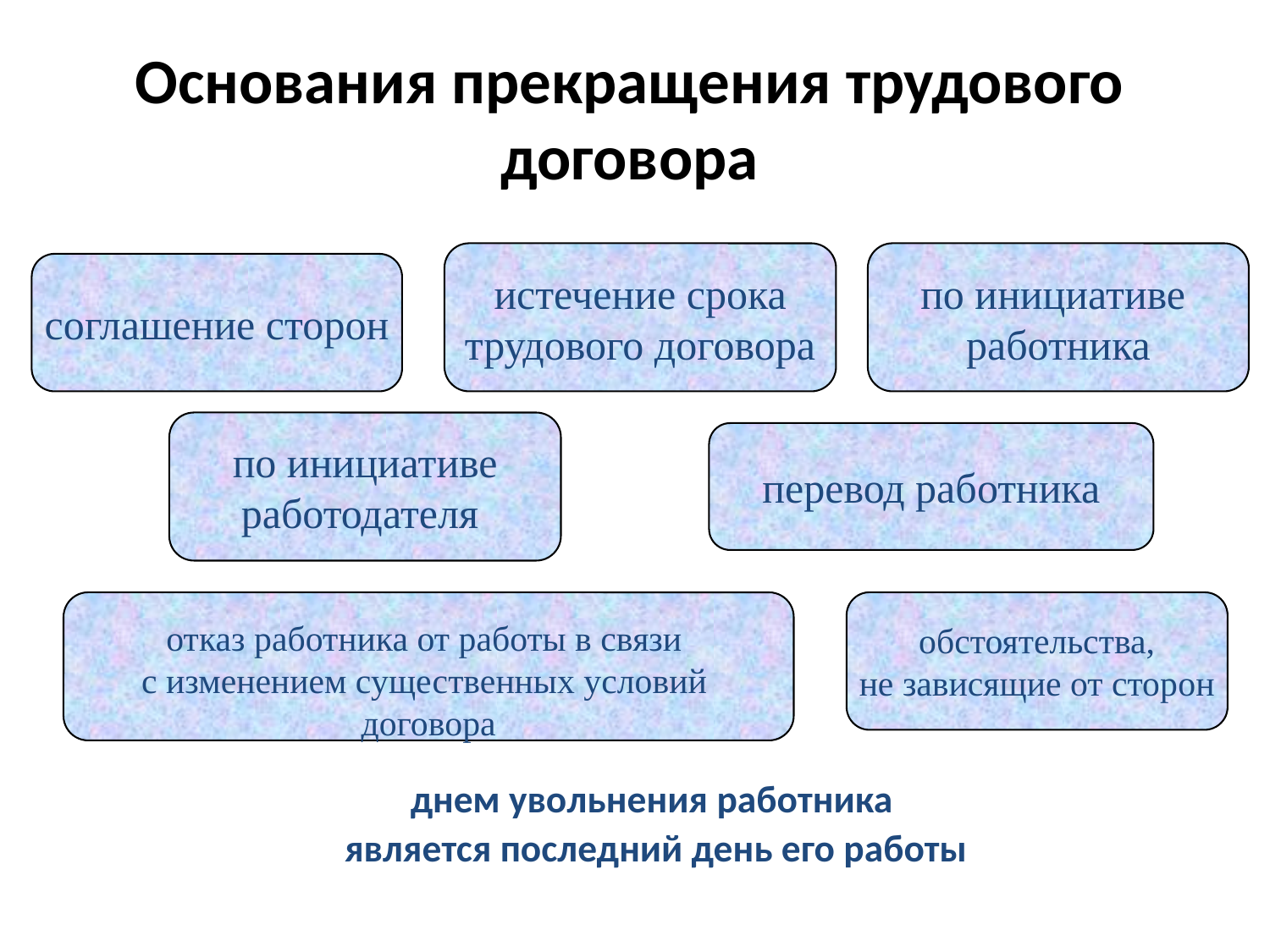

# Основания прекращения трудового договора

днем увольнения работника
является последний день его работы
истечение срока
трудового договора
по инициативе
работника
соглашение сторон
по инициативе
работодателя
перевод работника

отказ работника от работы в связи
с изменением существенных условий
договора
обстоятельства,
не зависящие от сторон